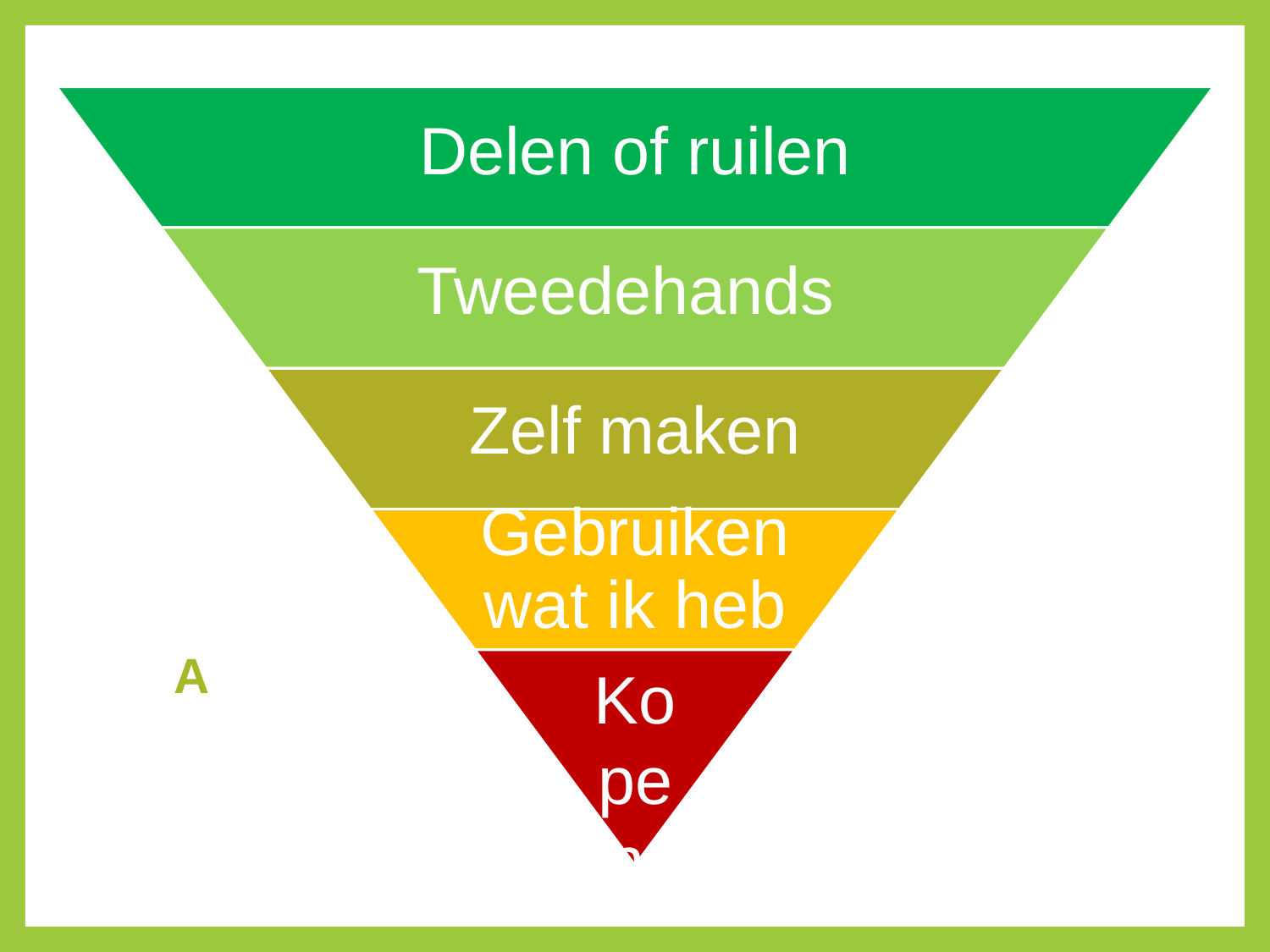

Delen of ruilen
Tweedehands
Zelf maken
Gebruiken wat ik heb
Kopen
 A